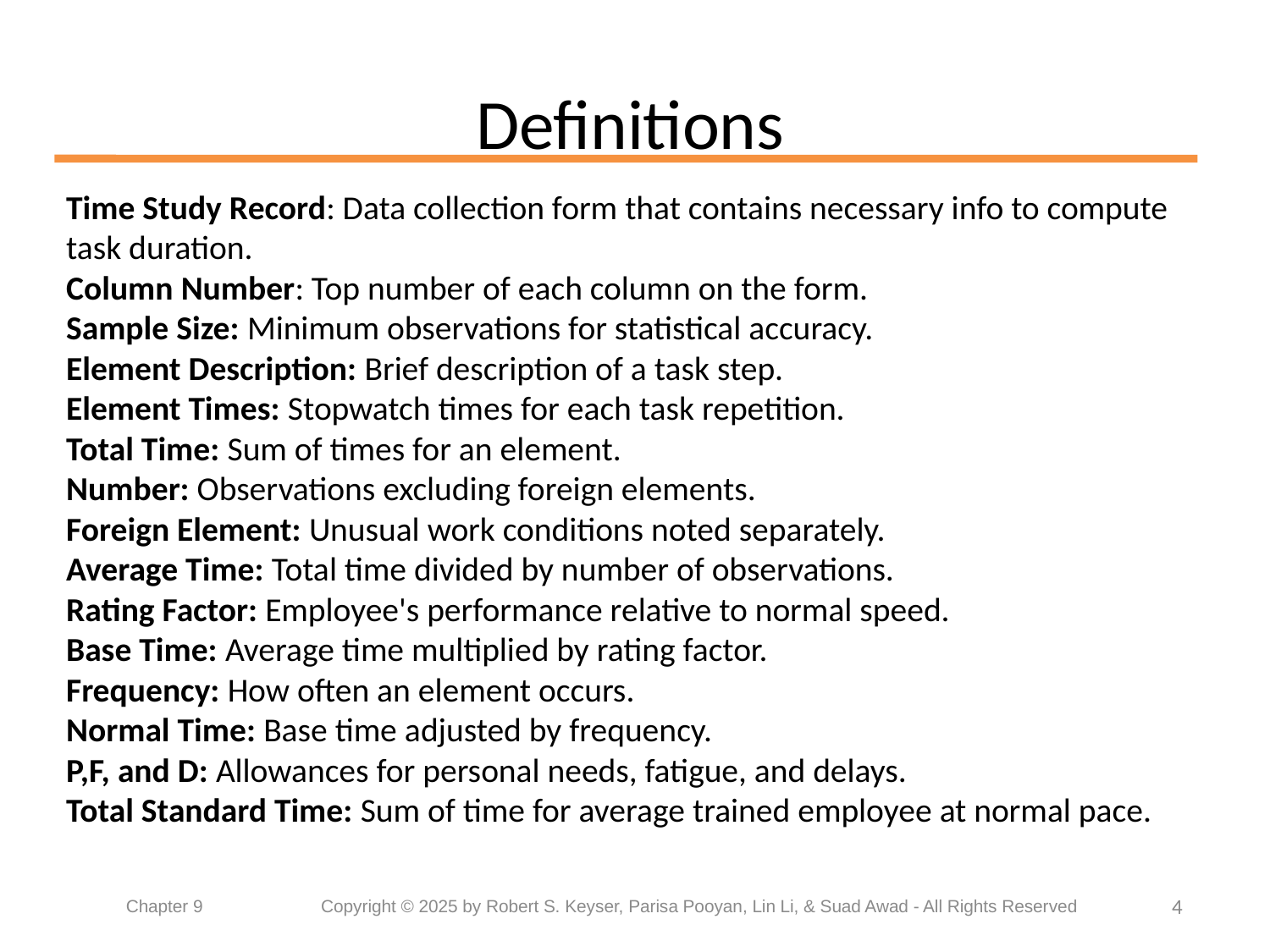

# Definitions

Time Study Record: Data collection form that contains necessary info to compute task duration.
Column Number: Top number of each column on the form.
Sample Size: Minimum observations for statistical accuracy.
Element Description: Brief description of a task step.
Element Times: Stopwatch times for each task repetition.
Total Time: Sum of times for an element.
Number: Observations excluding foreign elements.
Foreign Element: Unusual work conditions noted separately.
Average Time: Total time divided by number of observations.
Rating Factor: Employee's performance relative to normal speed.
Base Time: Average time multiplied by rating factor.
Frequency: How often an element occurs.
Normal Time: Base time adjusted by frequency.
P,F, and D: Allowances for personal needs, fatigue, and delays.
Total Standard Time: Sum of time for average trained employee at normal pace.
4
Chapter 9	              Copyright © 2025 by Robert S. Keyser, Parisa Pooyan, Lin Li, & Suad Awad - All Rights Reserved